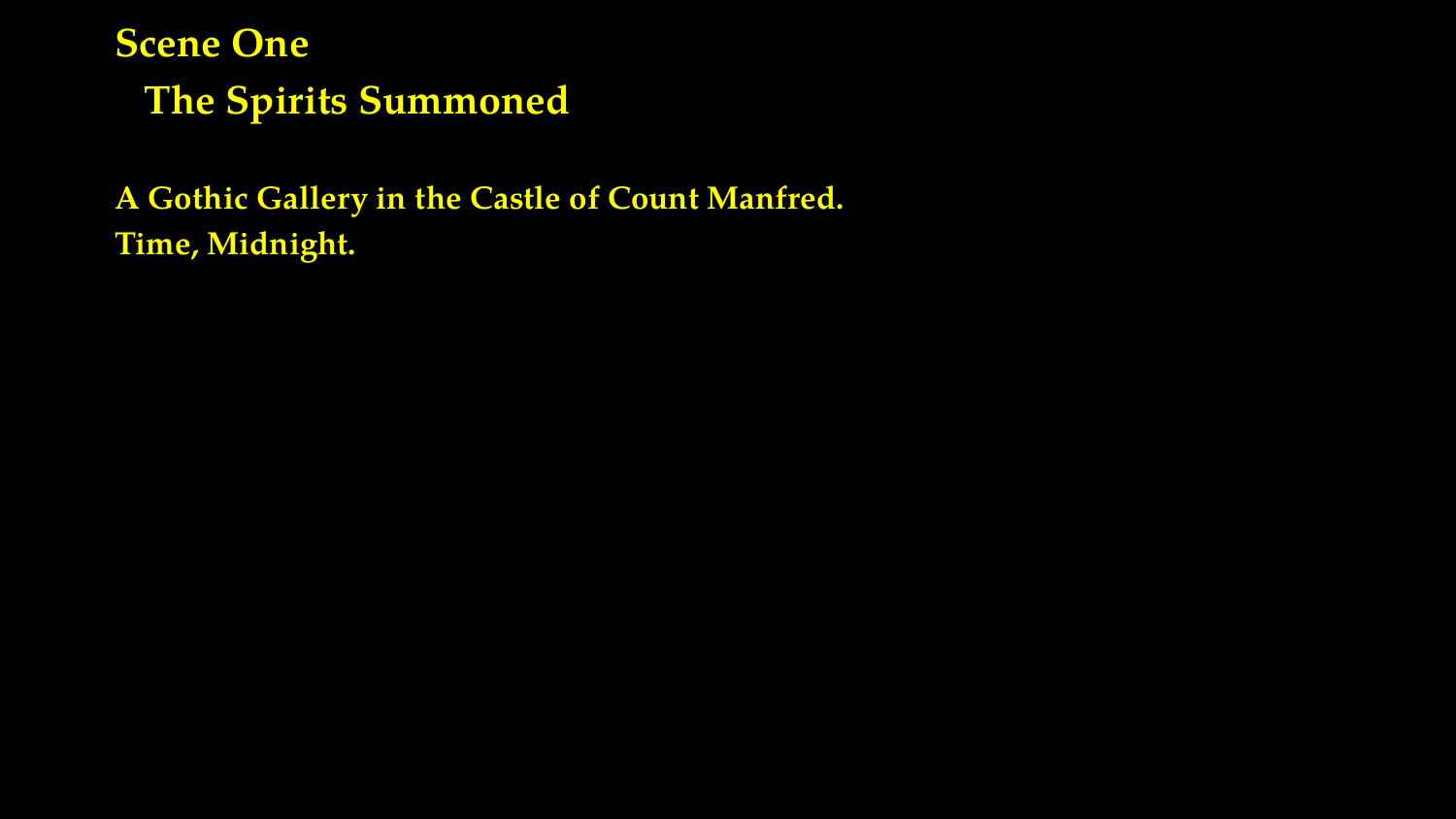

# Scene One The Spirits Summoned A Gothic Gallery in the Castle of Count Manfred. Time, Midnight.